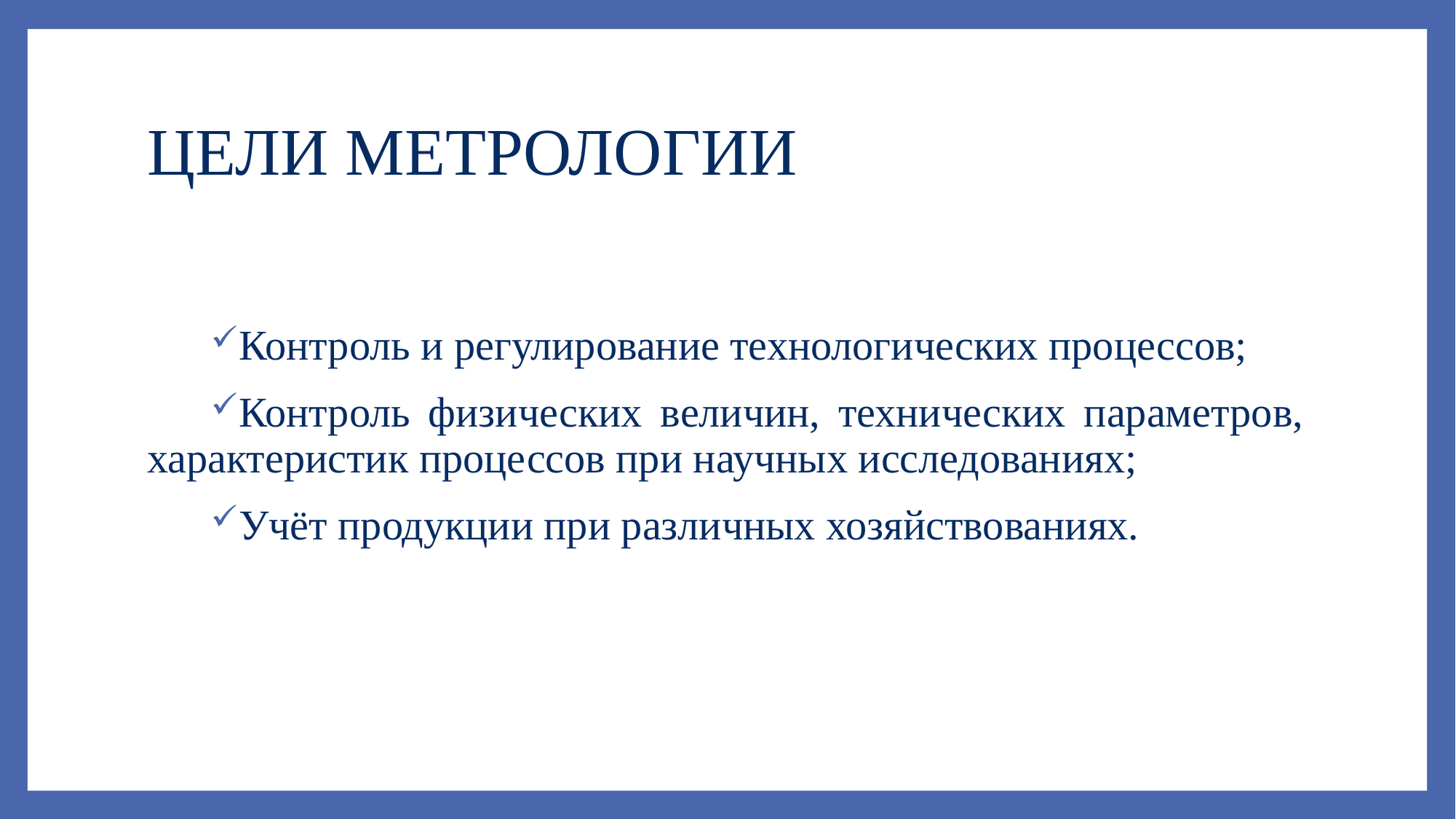

# ЦЕЛИ МЕТРОЛОГИИ

Контроль и регулирование технологических процессов;
Контроль физических величин, технических параметров, характеристик процессов при научных исследованиях;
Учёт продукции при различных хозяйствованиях.